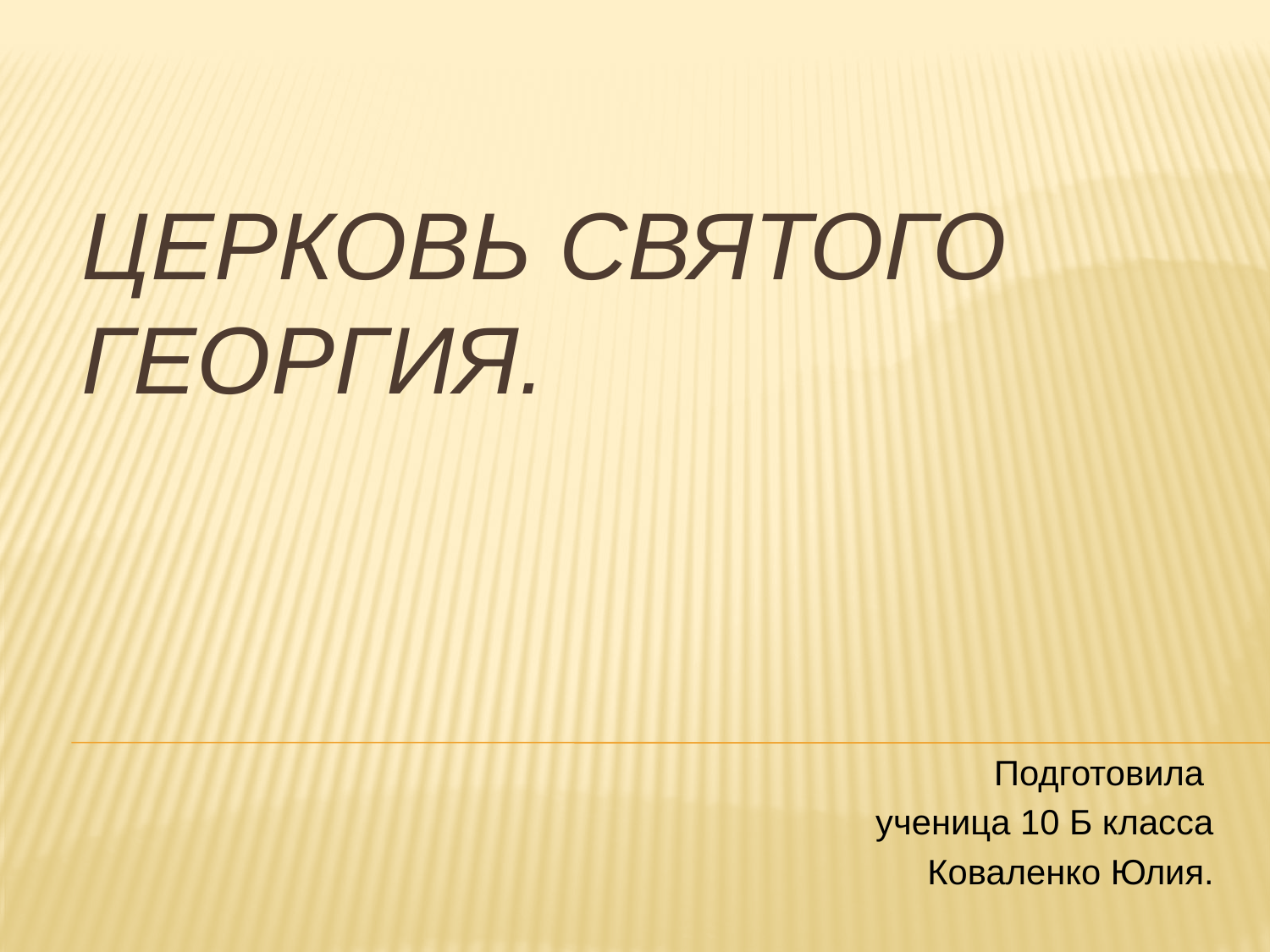

# Церковь Святого Георгия.
Подготовила
ученица 10 Б класса
Коваленко Юлия.